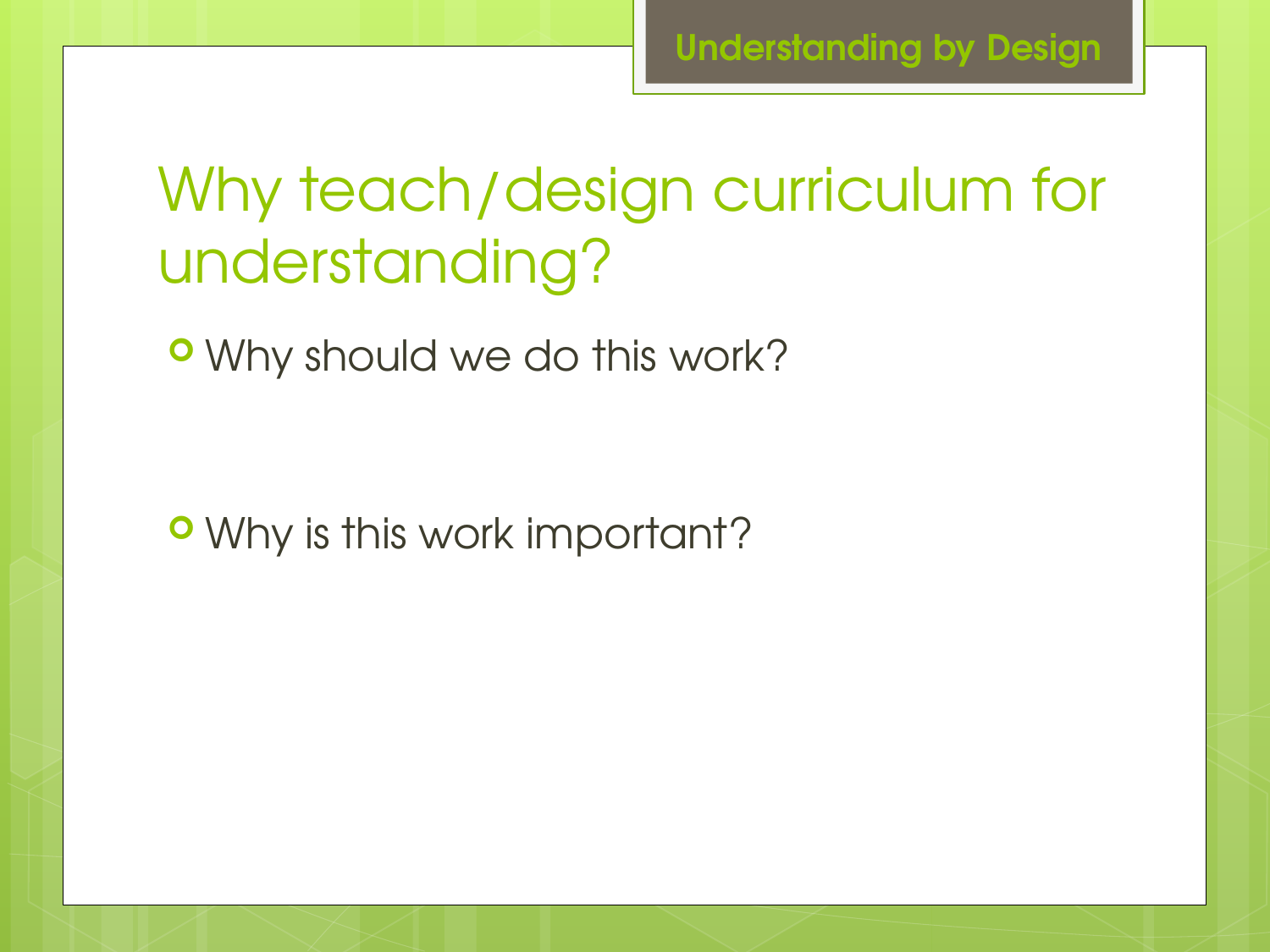

# Why teach/design curriculum for understanding?
Why should we do this work?

Why is this work important?